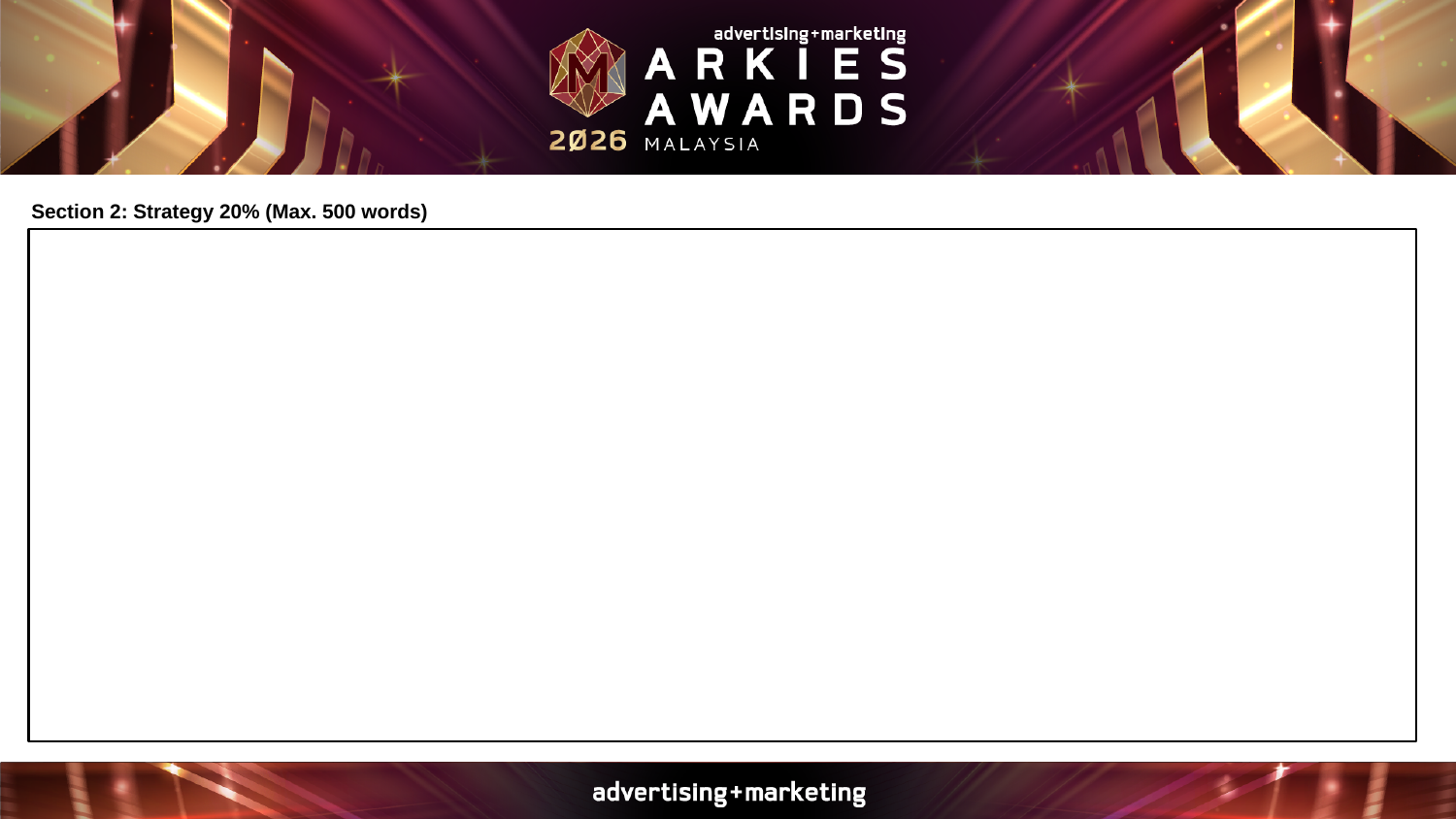

Section 2: Strategy 20% (Max. 500 words)